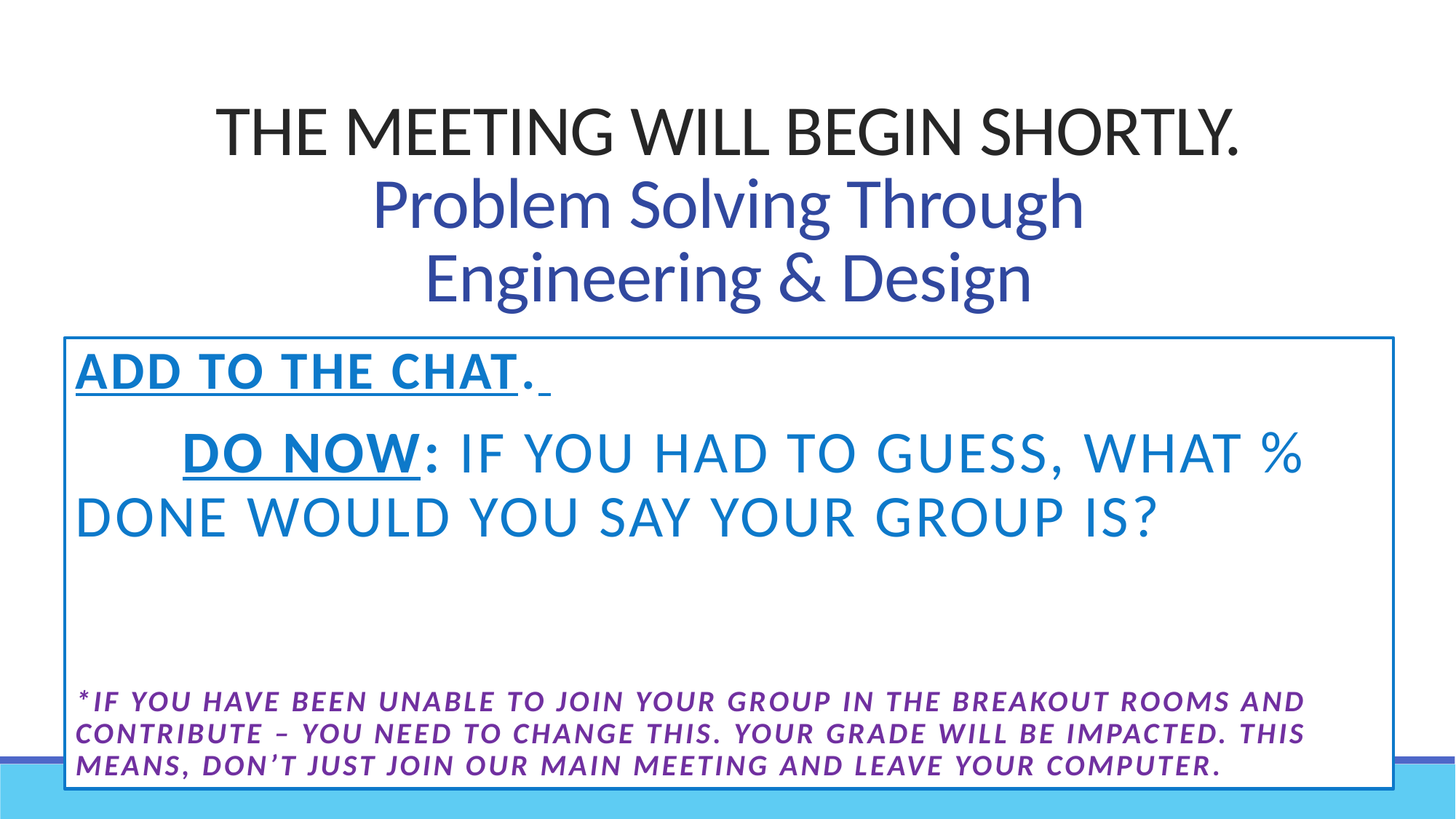

# THE MEETING WILL BEGIN SHORTLY. Problem Solving Through Engineering & Design
ADD to the chat.
	DO now: If you had to guess, what % 	done would you say your group is?
*If you have been unable to join your group in the breakout rooms and contribute – you need to change this. Your grade will be impacted. This means, don’t just join our main meeting and leave your computer.